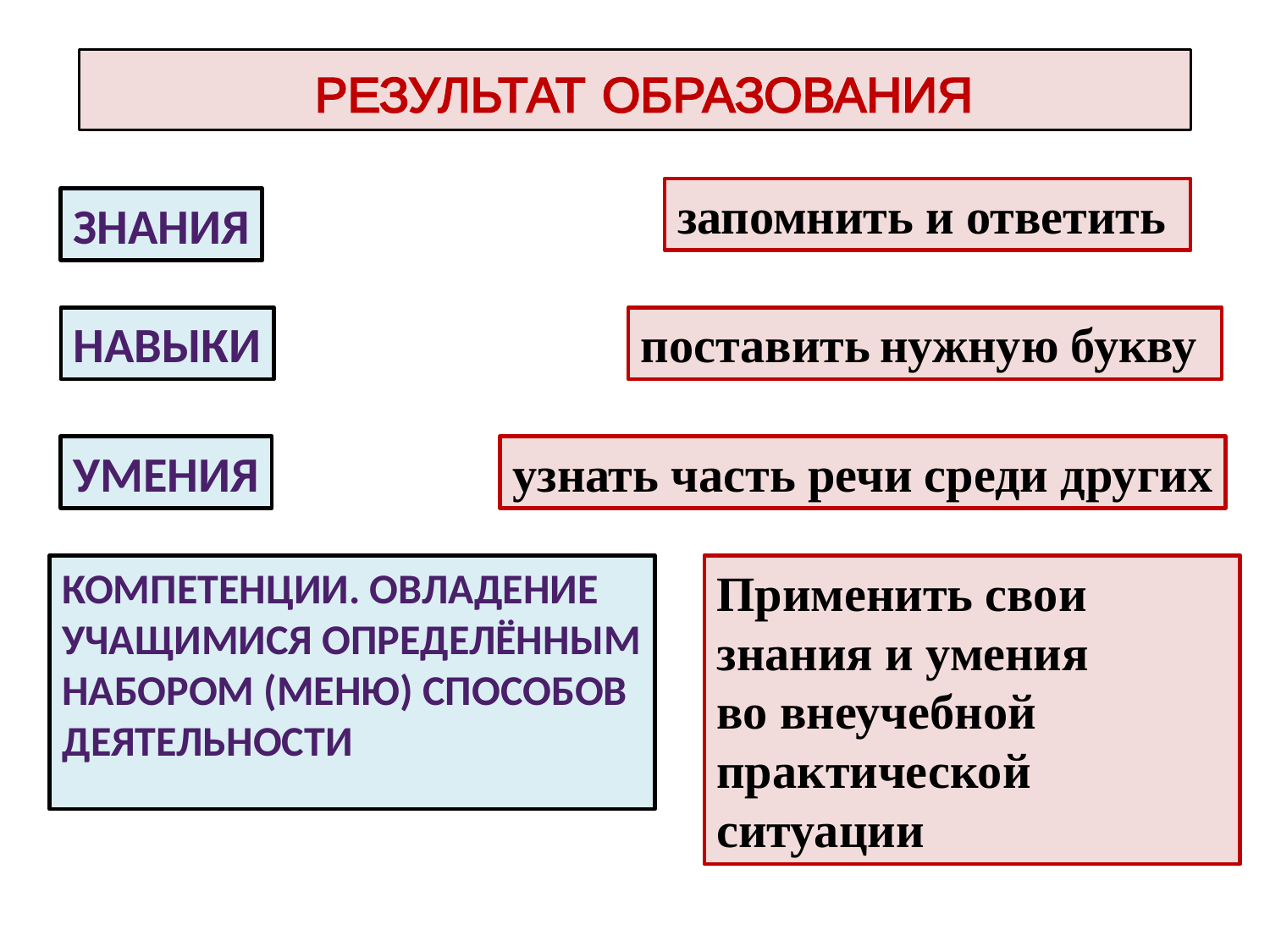

РЕЗУЛЬТАТ ОБРАЗОВАНИЯ
запомнить и ответить
ЗНАНИЯ
НАВЫКИ
поставить нужную букву
УМЕНИЯ
узнать часть речи среди других
КОМПЕТЕНЦИИ. ОВЛАДЕНИЕ УЧАЩИМИСЯ ОПРЕДЕЛЁННЫМ НАБОРОМ (МЕНЮ) СПОСОБОВ ДЕЯТЕЛЬНОСТИ

Применить свои знания и умения
во внеучебной практической ситуации